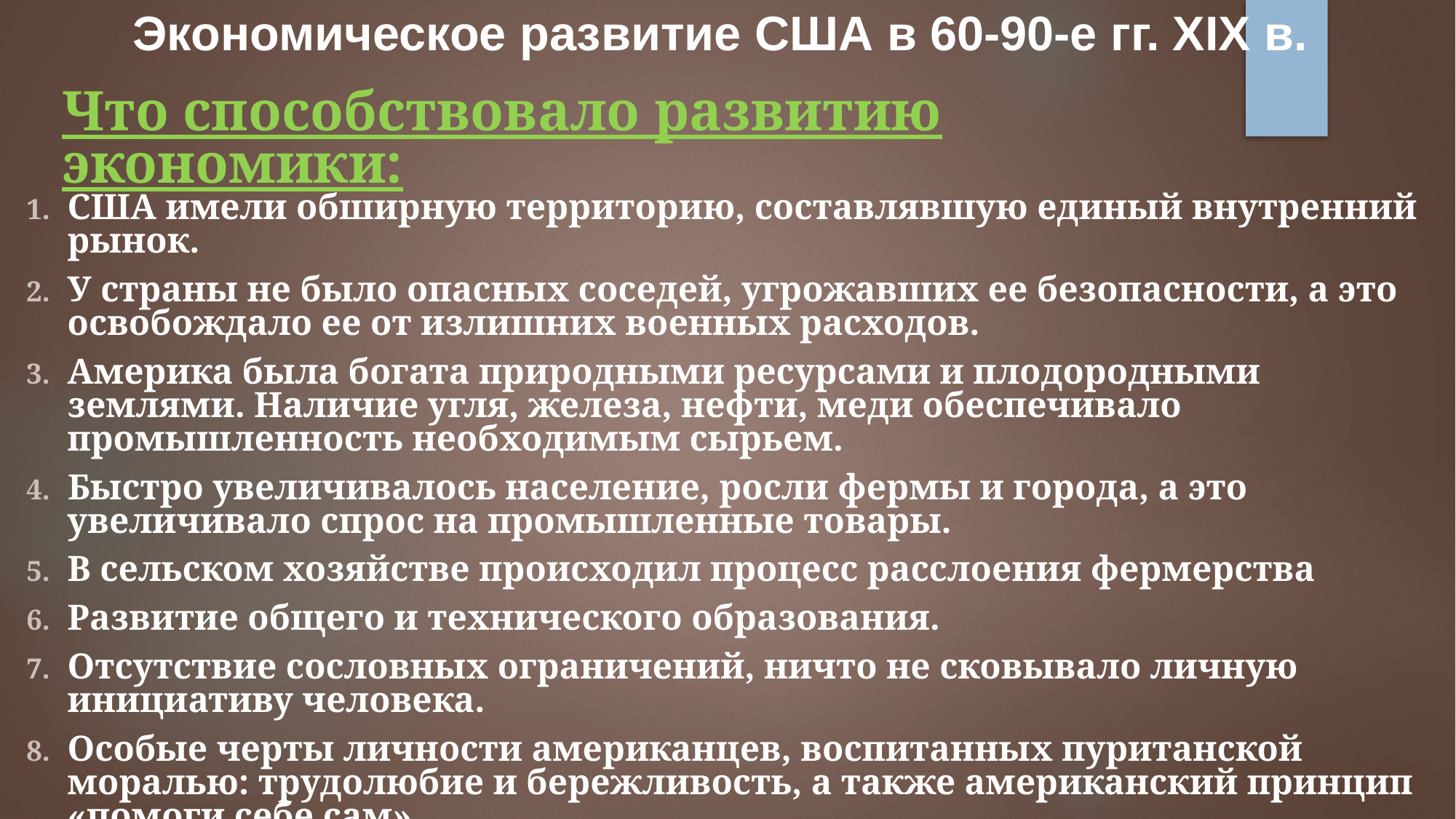

# Экономическое развитие США в 60-90-е гг. XIX в.
Что способствовало развитию экономики:
США имели обширную территорию, составлявшую единый внутренний рынок.
У страны не было опасных соседей, угрожавших ее безопасности, а это освобождало ее от излишних военных расходов.
Америка была богата природными ресурсами и плодородными землями. Наличие угля, железа, нефти, меди обеспечивало промышленность необходимым сырьем.
Быстро увеличивалось население, росли фермы и города, а это увеличивало спрос на промышленные товары.
В сельском хозяйстве происходил процесс расслоения фермерства
Развитие общего и технического образования.
Отсутствие сословных ограничений, ничто не сковывало личную инициативу человека.
Особые черты личности американцев, воспитанных пуританской моралью: трудолюбие и бережливость, а также американский принцип «помоги себе сам».